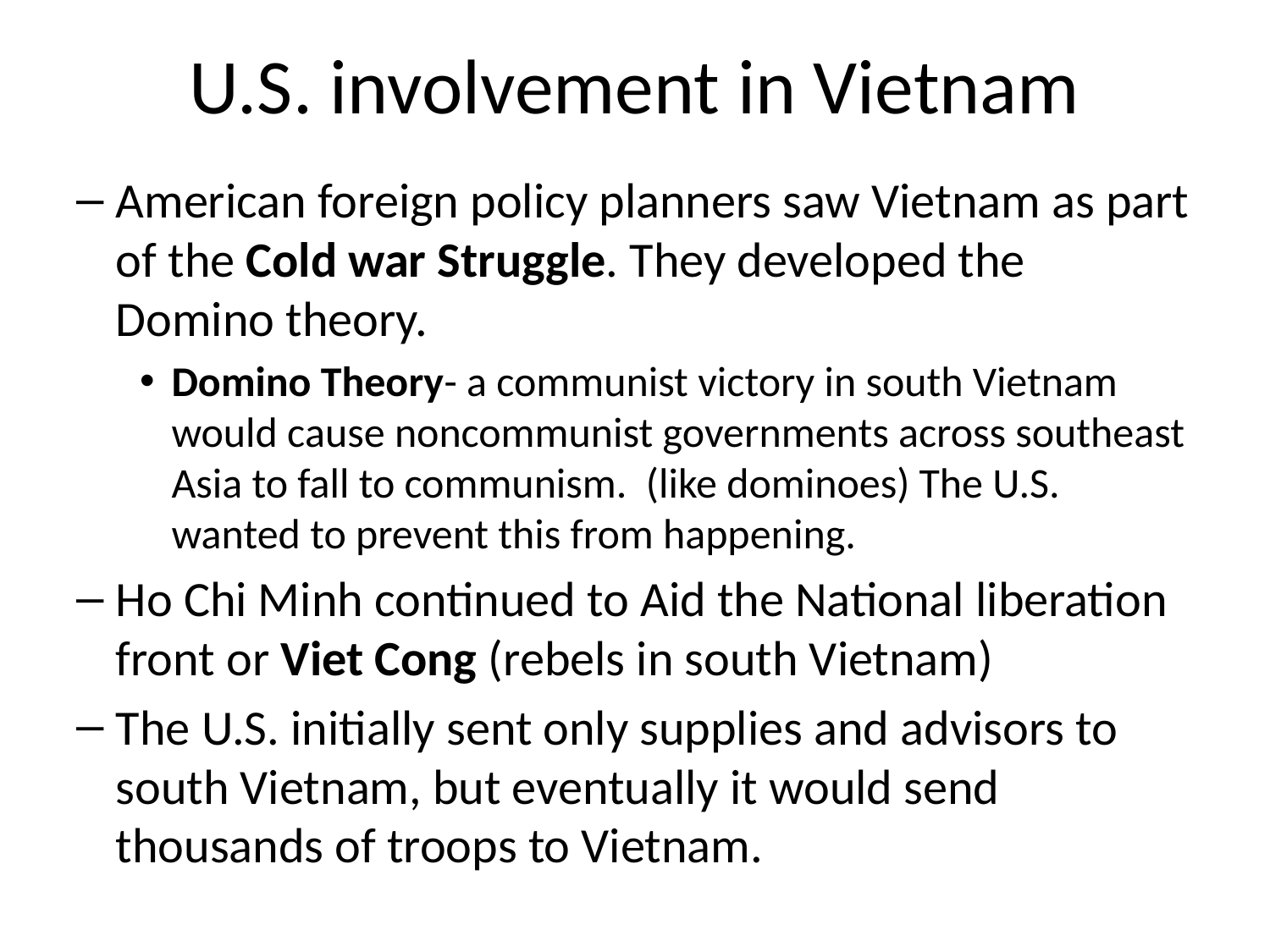

# U.S. involvement in Vietnam
American foreign policy planners saw Vietnam as part of the Cold war Struggle. They developed the Domino theory.
Domino Theory- a communist victory in south Vietnam would cause noncommunist governments across southeast Asia to fall to communism.  (like dominoes) The U.S. wanted to prevent this from happening.
Ho Chi Minh continued to Aid the National liberation front or Viet Cong (rebels in south Vietnam)
The U.S. initially sent only supplies and advisors to south Vietnam, but eventually it would send thousands of troops to Vietnam.